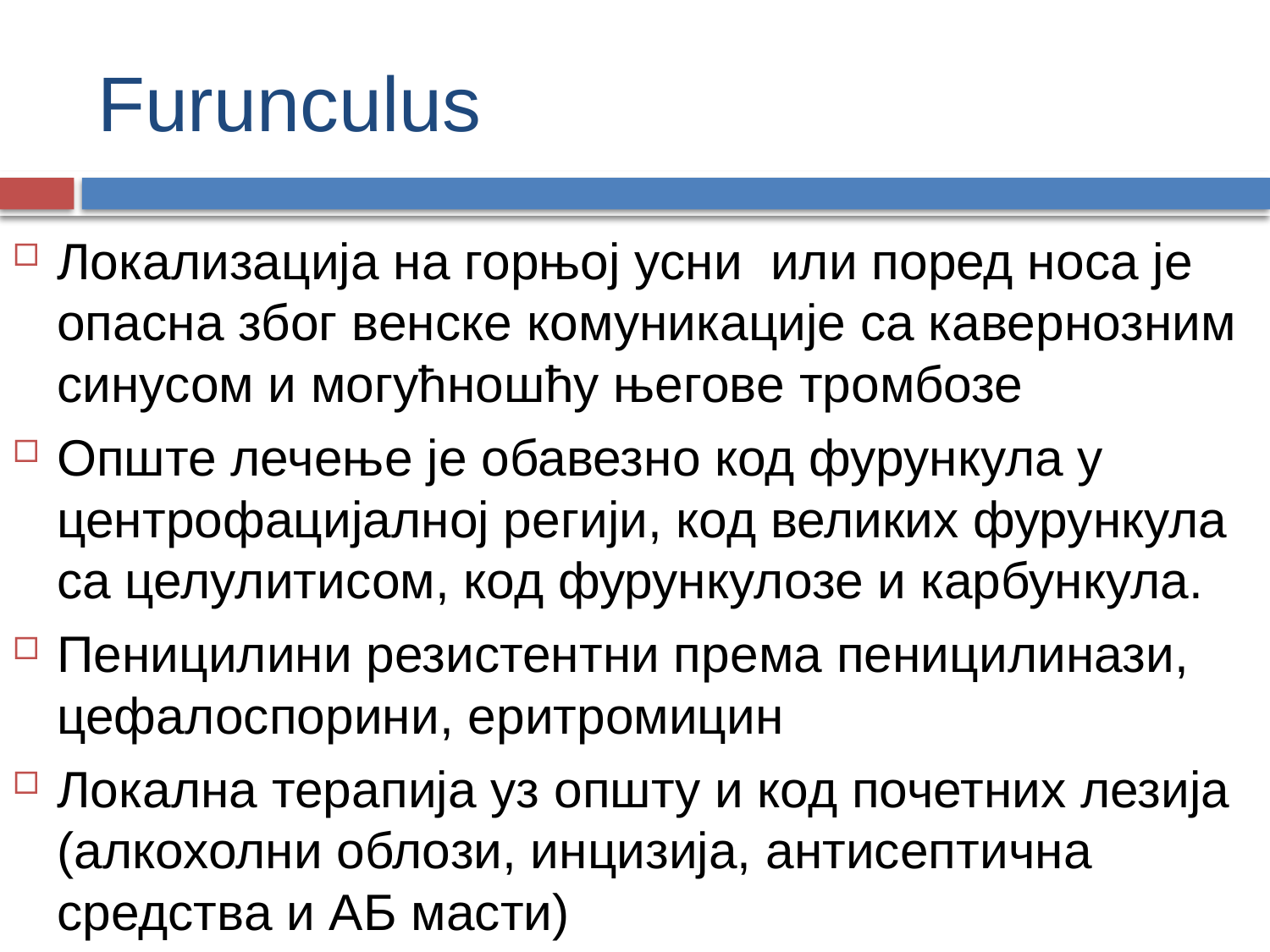

# Furunculus
Локализација на горњој усни  или поред носа је опасна због венске комуникације са кавернозним синусом и могућношћу његове тромбозе
Опште лечење је обавезно код фурункула у центрофацијалној регији, код великих фурункула са целулитисом, код фурункулозе и карбункула.
Пеницилини резистентни према пеницилинази, цефалоспорини, еритромицин
Локална терапија уз општу и код почетних лезија (алкохолни облози, инцизија, антисептична средства и АБ масти)